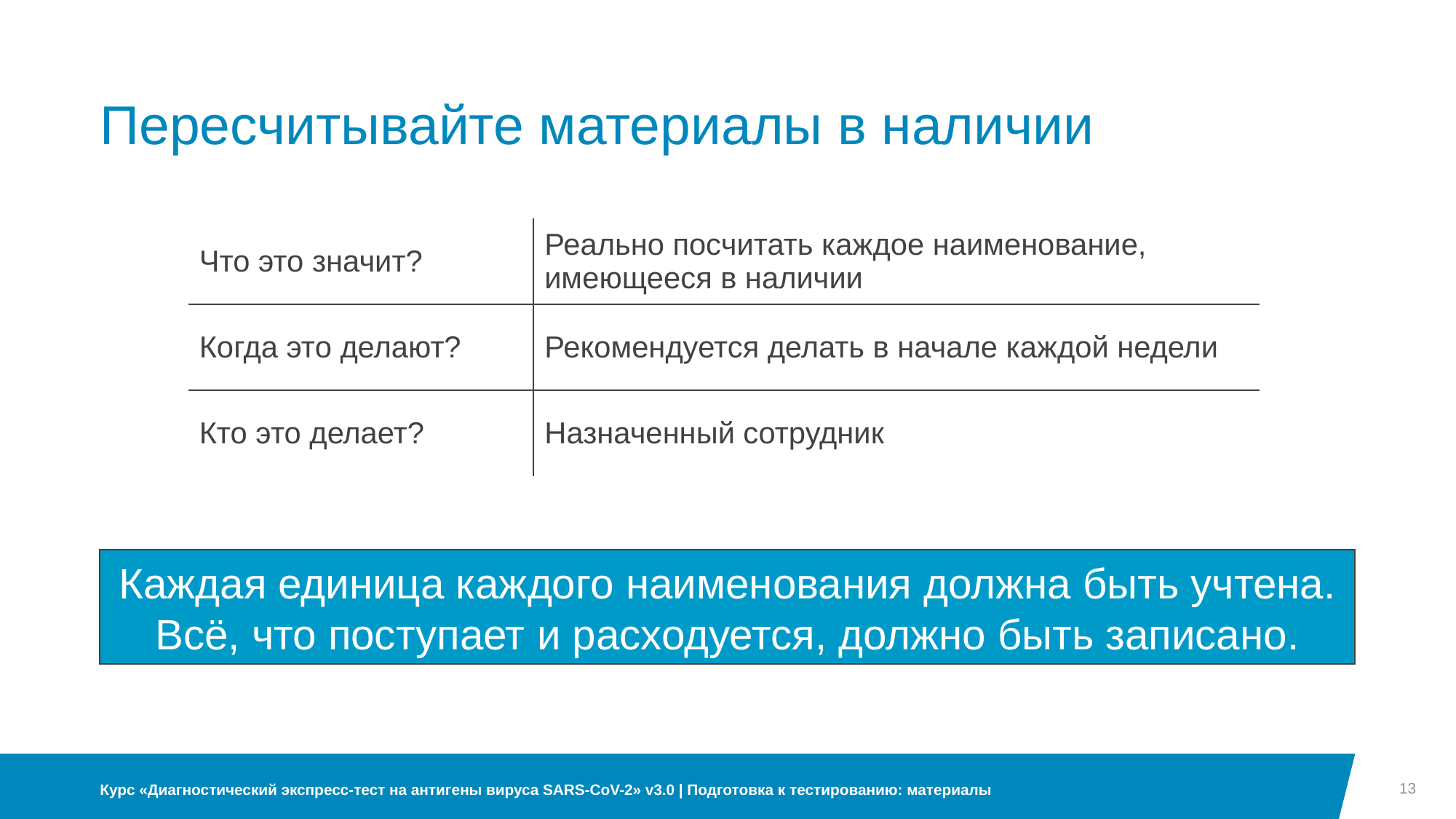

Пересчитывайте материалы в наличии

| Что это значит? | Реально посчитать каждое наименование, имеющееся в наличии |
| --- | --- |
| Когда это делают? | Рекомендуется делать в начале каждой недели |
| Кто это делает? | Назначенный сотрудник |
Каждая единица каждого наименования должна быть учтена. Всё, что поступает и расходуется, должно быть записано.
13
Курс «Диагностический экспресс-тест на антигены вируса SARS-CoV-2» v3.0 | Подготовка к тестированию: материалы